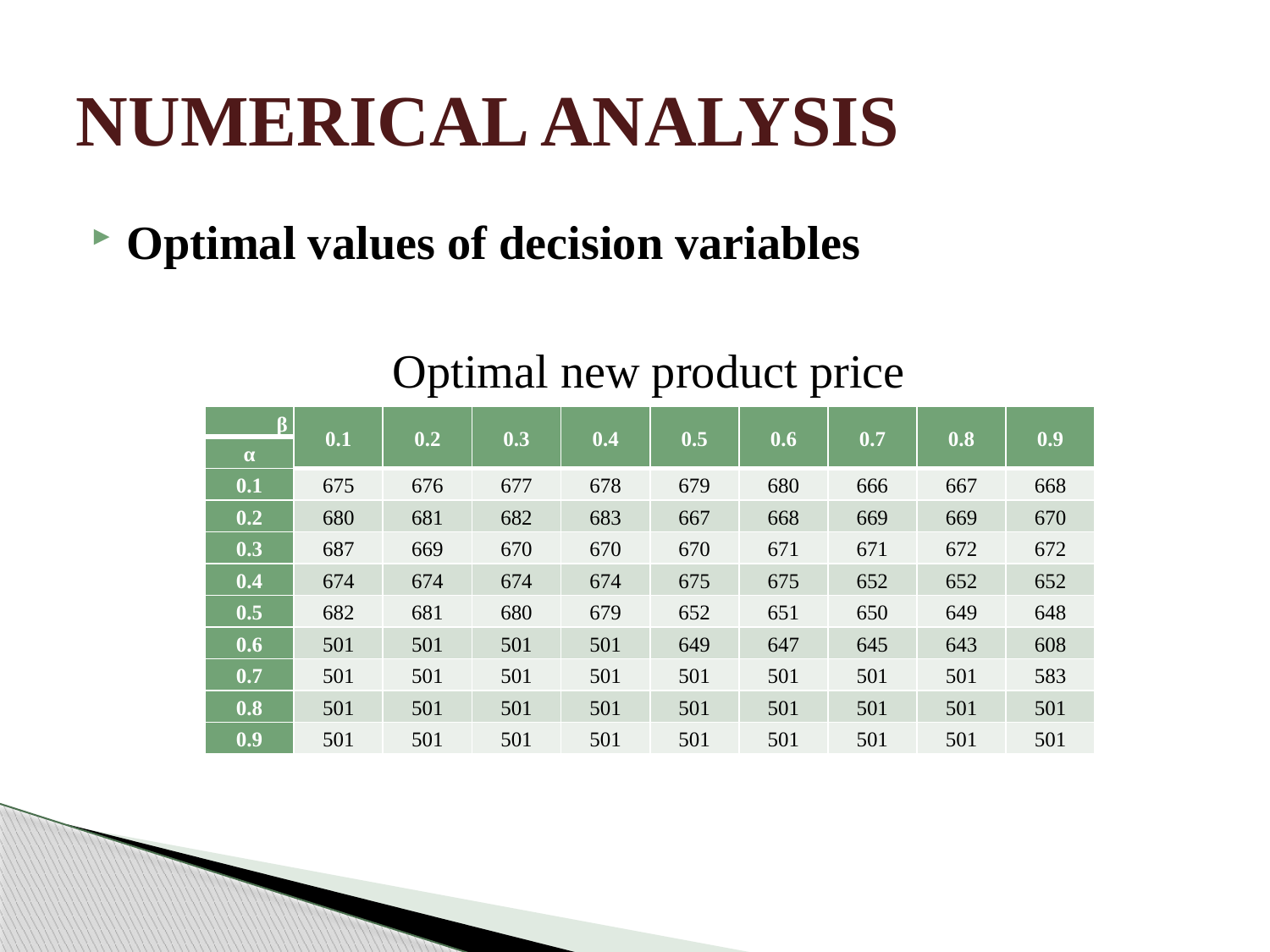

# NUMERICAL ANALYSIS
Optimal values of decision variables

		    Optimal new product price

| β | 0.1 | 0.2 | 0.3 | 0.4 | 0.5 | 0.6 | 0.7 | 0.8 | 0.9 |
| --- | --- | --- | --- | --- | --- | --- | --- | --- | --- |
| α |  |  |  |  |  |  |  |  |  |
| 0.1 | 675 | 676 | 677 | 678 | 679 | 680 | 666 | 667 | 668 |
| 0.2 | 680 | 681 | 682 | 683 | 667 | 668 | 669 | 669 | 670 |
| 0.3 | 687 | 669 | 670 | 670 | 670 | 671 | 671 | 672 | 672 |
| 0.4 | 674 | 674 | 674 | 674 | 675 | 675 | 652 | 652 | 652 |
| 0.5 | 682 | 681 | 680 | 679 | 652 | 651 | 650 | 649 | 648 |
| 0.6 | 501 | 501 | 501 | 501 | 649 | 647 | 645 | 643 | 608 |
| 0.7 | 501 | 501 | 501 | 501 | 501 | 501 | 501 | 501 | 583 |
| 0.8 | 501 | 501 | 501 | 501 | 501 | 501 | 501 | 501 | 501 |
| 0.9 | 501 | 501 | 501 | 501 | 501 | 501 | 501 | 501 | 501 |